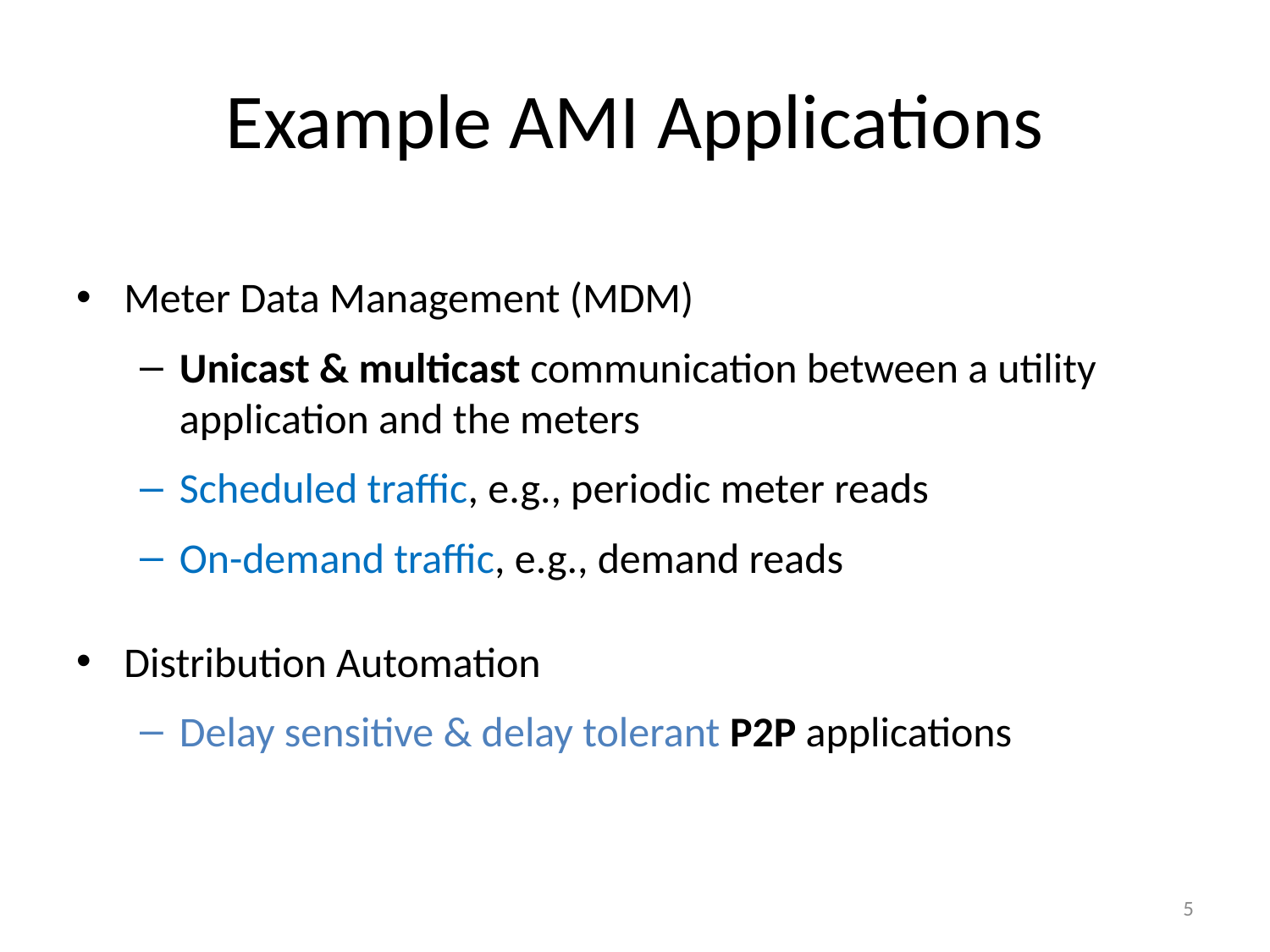

# Example AMI Applications
Meter Data Management (MDM)
Unicast & multicast communication between a utility application and the meters
Scheduled traffic, e.g., periodic meter reads
On-demand traffic, e.g., demand reads
Distribution Automation
Delay sensitive & delay tolerant P2P applications

5